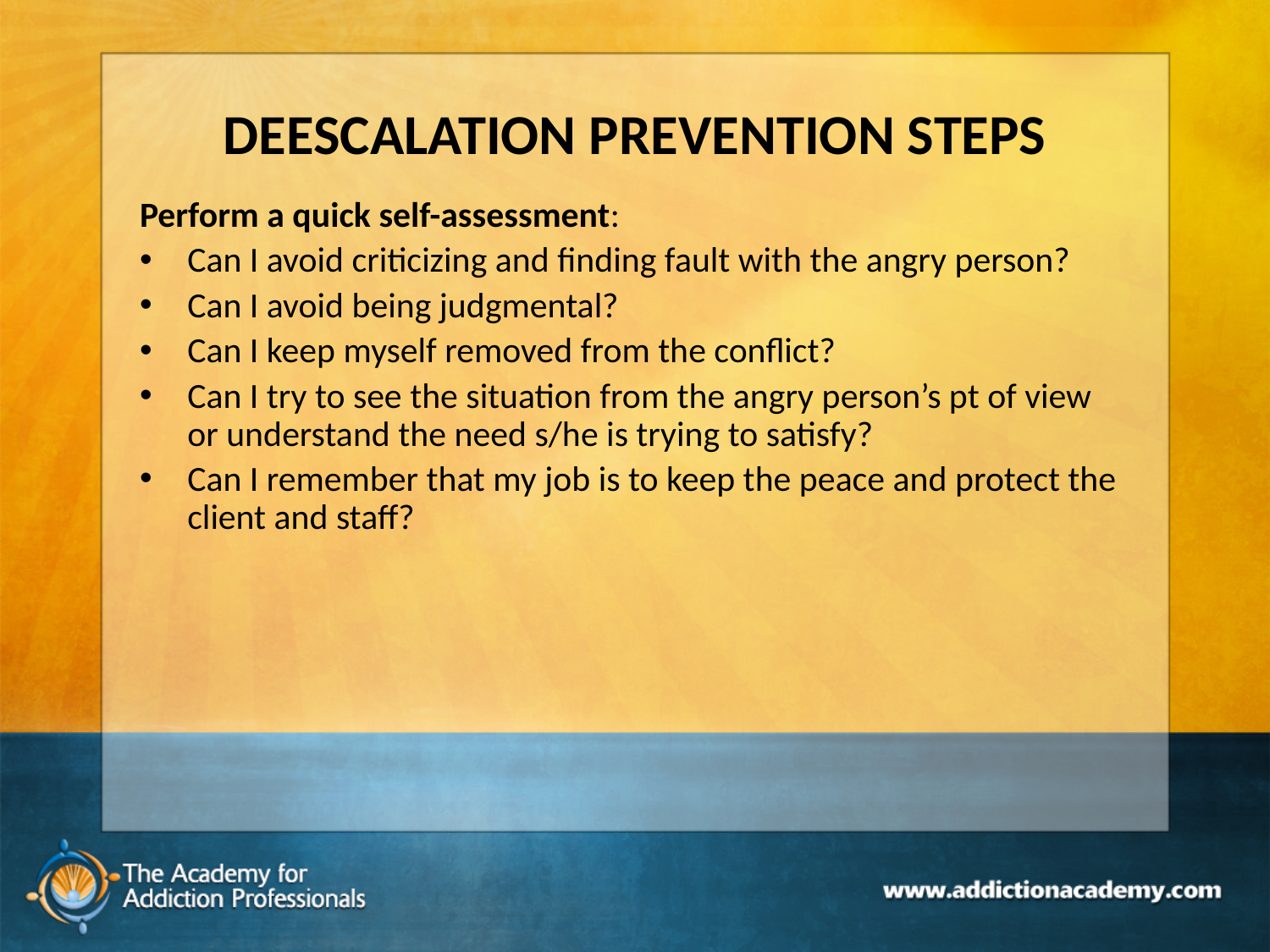

# DEESCALATION PREVENTION STEPS
Perform a quick self-assessment:
Can I avoid criticizing and finding fault with the angry person?
Can I avoid being judgmental?
Can I keep myself removed from the conflict?
Can I try to see the situation from the angry person’s pt of view or understand the need s/he is trying to satisfy?
Can I remember that my job is to keep the peace and protect the client and staff?